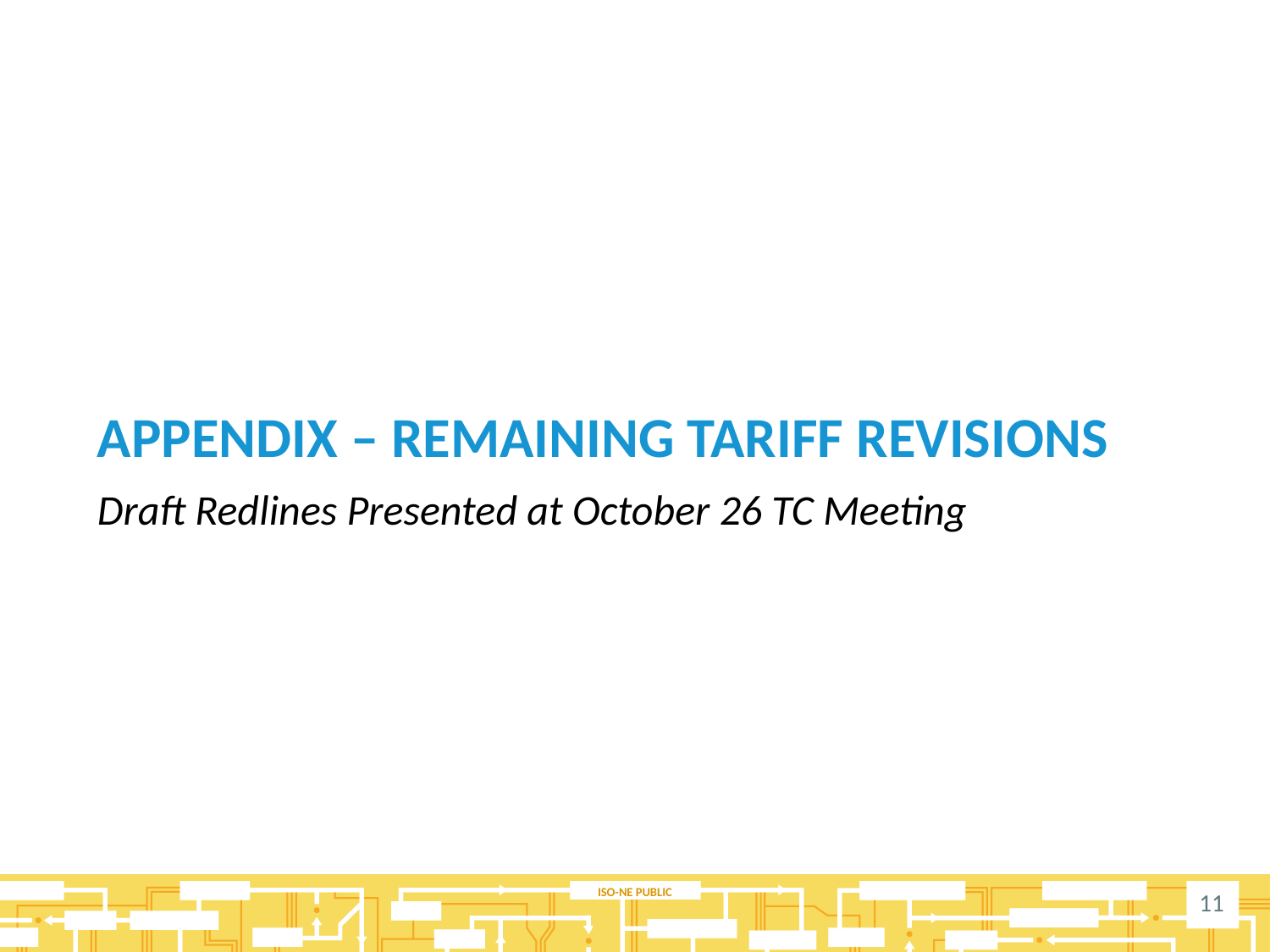

# Appendix – Remaining Tariff Revisions
Draft Redlines Presented at October 26 TC Meeting
11